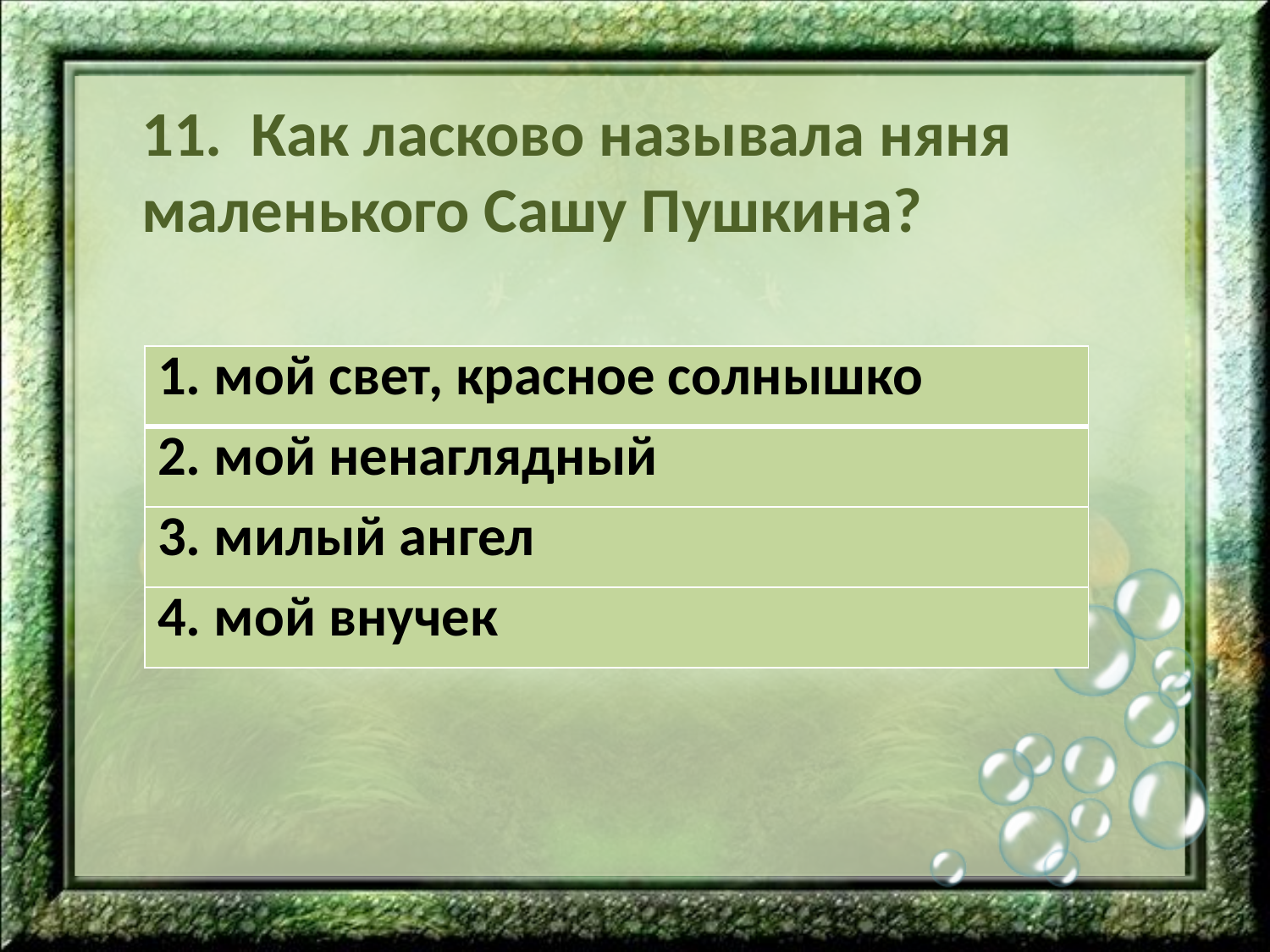

11.  Как ласково называла няня
маленького Сашу Пушкина?
| 1. мой свет, красное солнышко |
| --- |
| 2. мой ненаглядный |
| 3. милый ангел |
| 4. мой внучек |